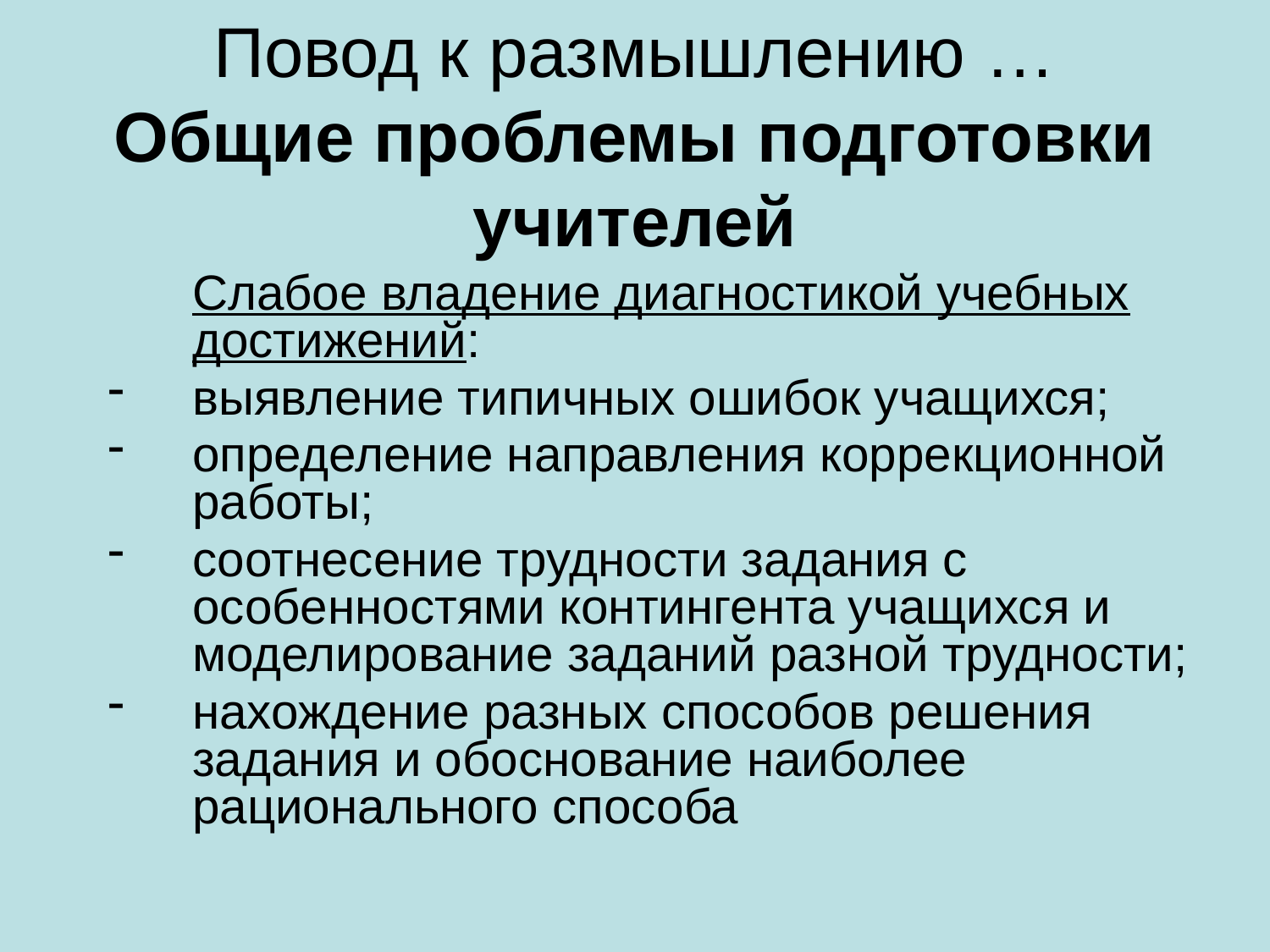

# Повод к размышлению … Общие проблемы подготовки учителей
	Слабое владение диагностикой учебных достижений:
выявление типичных ошибок учащихся;
определение направления коррекционной работы;
соотнесение трудности задания с особенностями контингента учащихся и моделирование заданий разной трудности;
нахождение разных способов решения задания и обоснование наиболее рационального способа